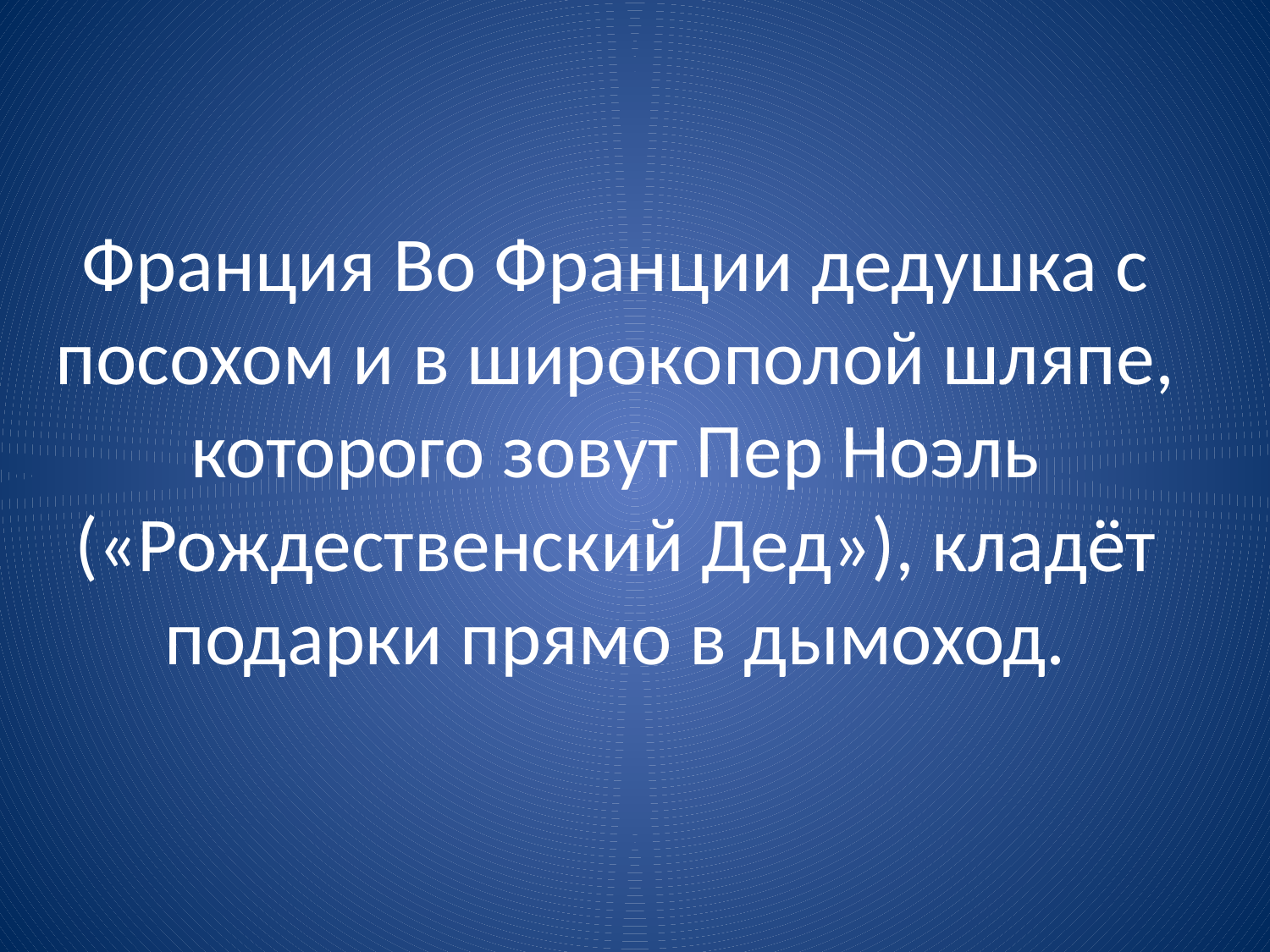

# Франция Во Франции дедушка с посохом и в широкополой шляпе, которого зовут Пер Ноэль («Рождественский Дед»), кладёт подарки прямо в дымоход.